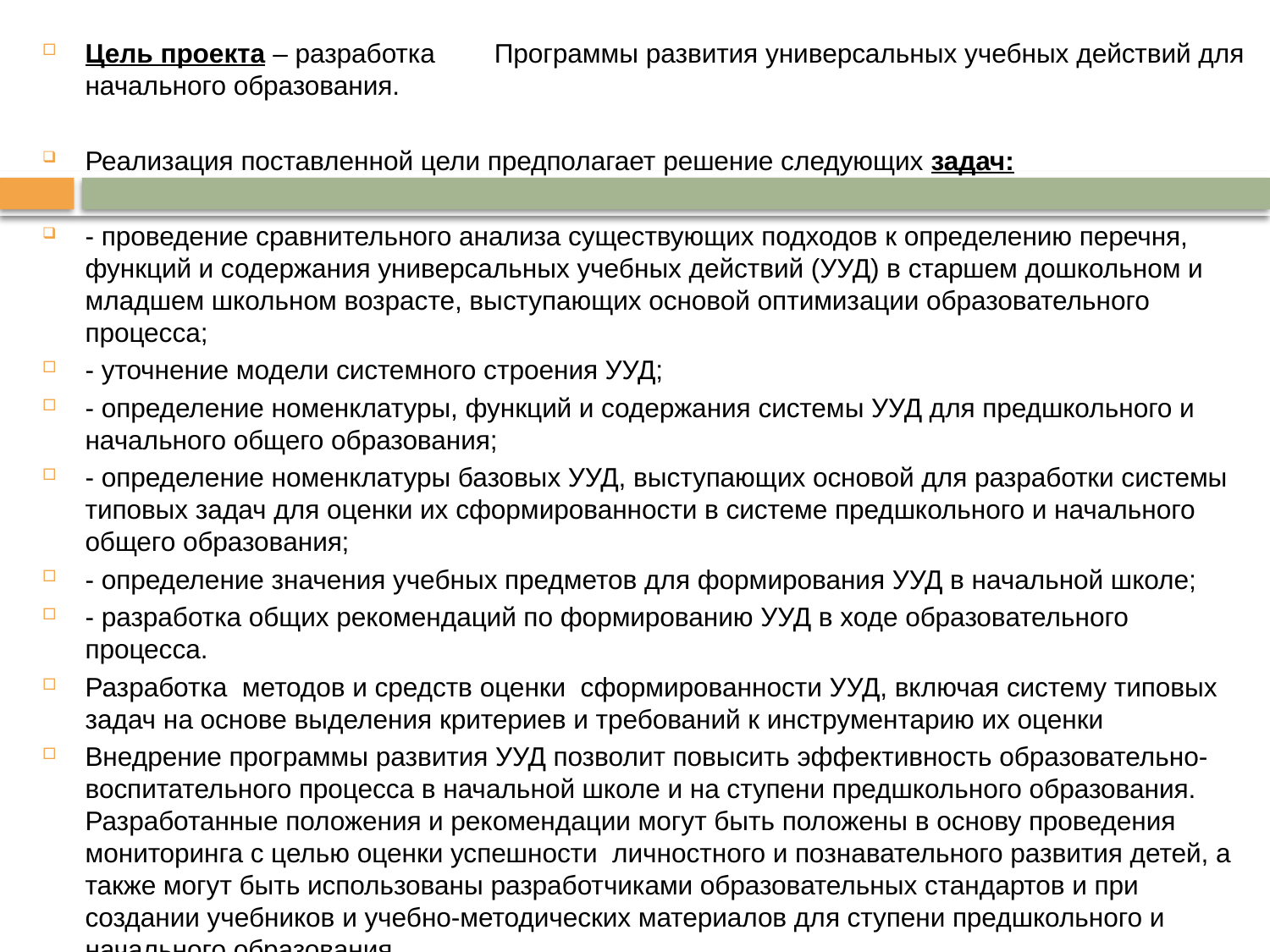

Цель проекта – разработка 	Программы развития универсальных учебных действий для начального образования.

Реализация поставленной цели предполагает решение следующих задач:

- проведение сравнительного анализа существующих подходов к определению перечня, функций и содержания универсальных учебных действий (УУД) в старшем дошкольном и младшем школьном возрасте, выступающих основой оптимизации образовательного процесса;
- уточнение модели системного строения УУД;
- определение номенклатуры, функций и содержания системы УУД для предшкольного и начального общего образования;
- определение номенклатуры базовых УУД, выступающих основой для разработки системы типовых задач для оценки их сформированности в системе предшкольного и начального общего образования;
- определение значения учебных предметов для формирования УУД в начальной школе;
- разработка общих рекомендаций по формированию УУД в ходе образовательного процесса.
Разработка  методов и средств оценки  сформированности УУД, включая систему типовых задач на основе выделения критериев и требований к инструментарию их оценки
Внедрение программы развития УУД позволит повысить эффективность образовательно-воспитательного процесса в начальной школе и на ступени предшкольного образования. Разработанные положения и рекомендации могут быть положены в основу проведения мониторинга с целью оценки успешности  личностного и познавательного развития детей, а также могут быть использованы разработчиками образовательных стандартов и при создании учебников и учебно-методических материалов для ступени предшкольного и начального образования.

#